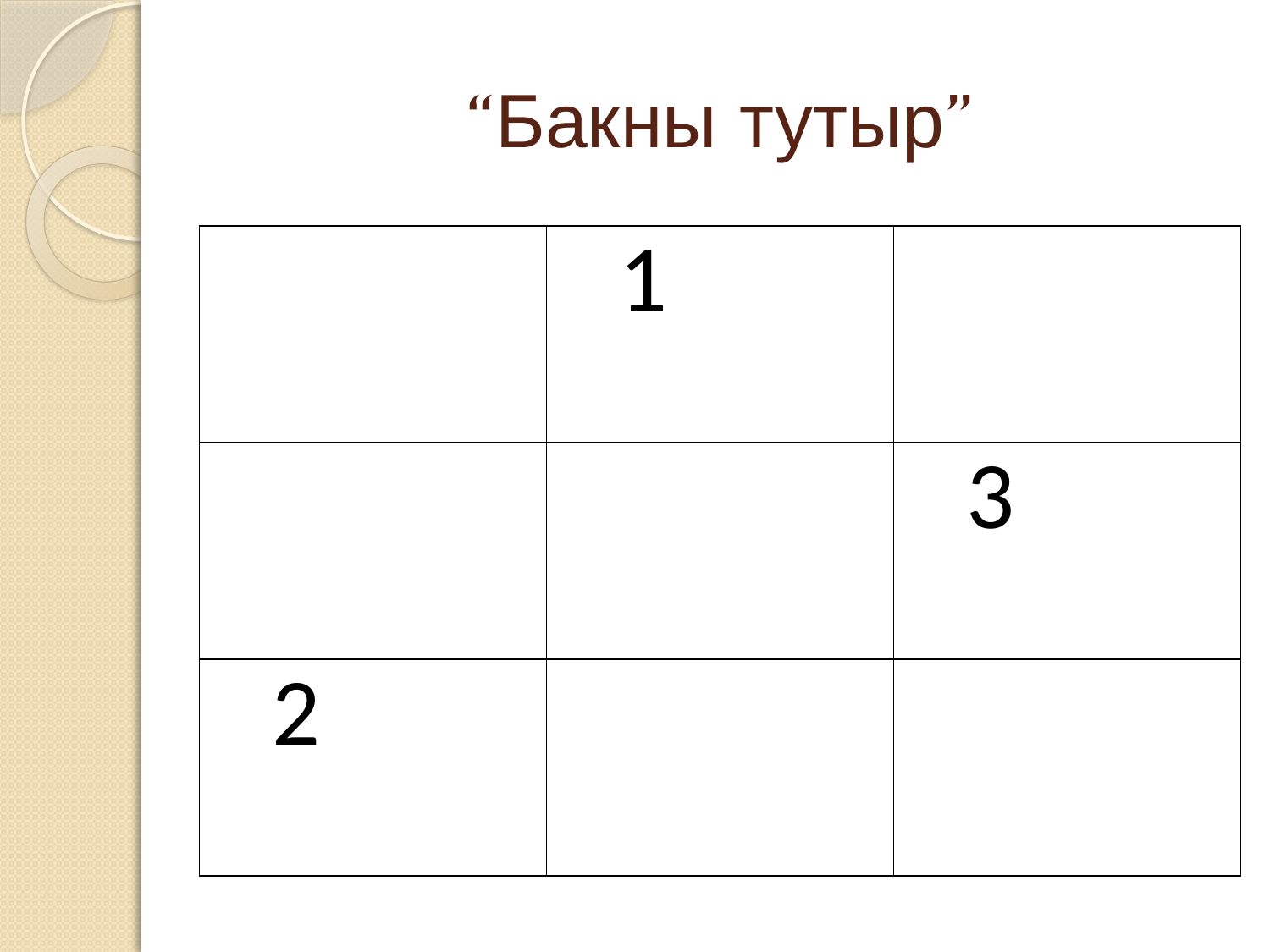

# “Бакны тутыр”

|  | 1 |  |
| --- | --- | --- |
|  |  | 3 |
| 2 |  |  |